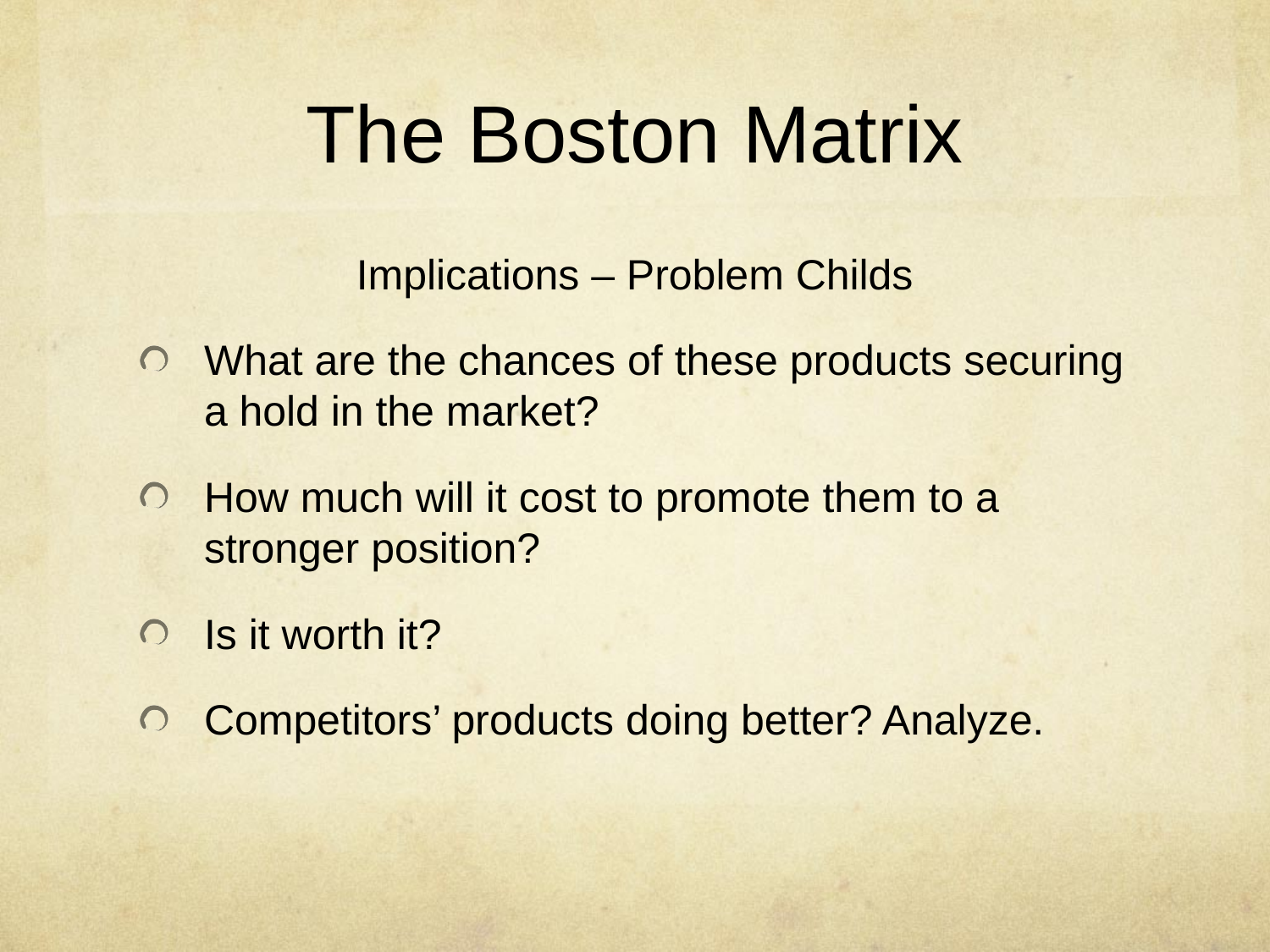

# The Boston Matrix
Implications – Problem Childs
What are the chances of these products securing a hold in the market?
How much will it cost to promote them to a stronger position?
Is it worth it?
Competitors’ products doing better? Analyze.